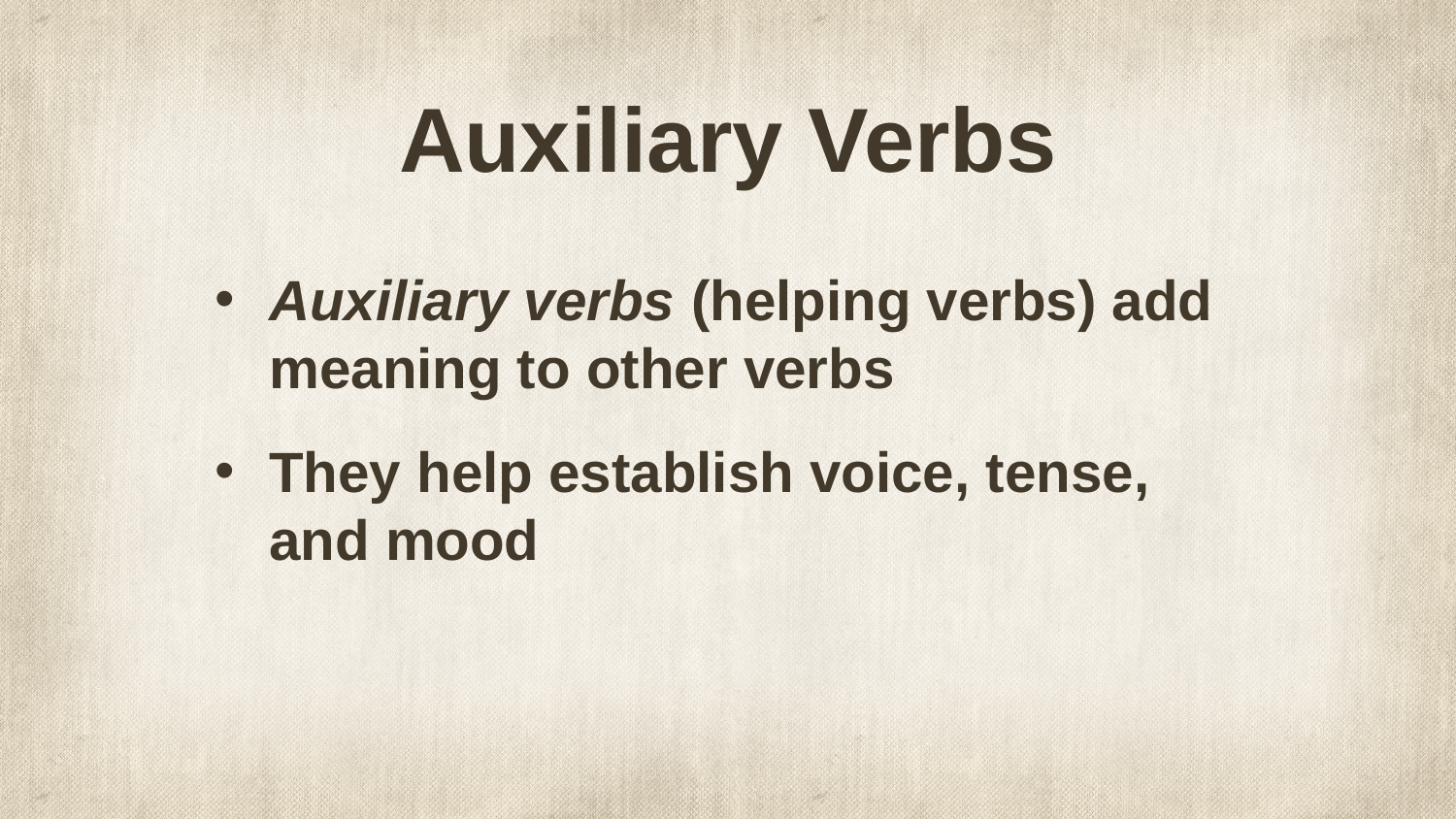

# Auxiliary Verbs
Auxiliary verbs (helping verbs) add meaning to other verbs
They help establish voice, tense, and mood